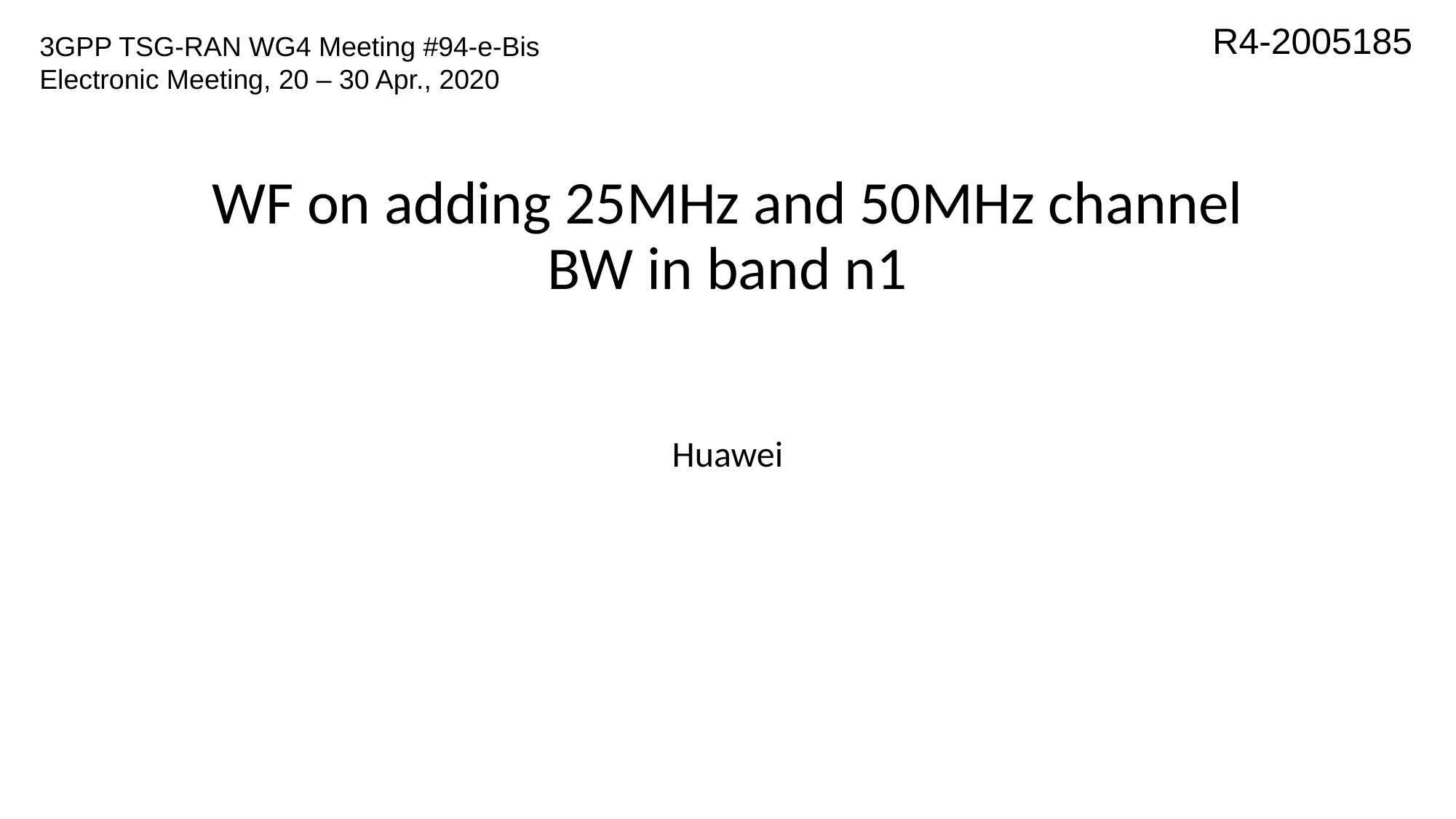

R4-2005185
3GPP TSG-RAN WG4 Meeting #94-e-Bis
Electronic Meeting, 20 – 30 Apr., 2020
# WF on adding 25MHz and 50MHz channel BW in band n1
Huawei